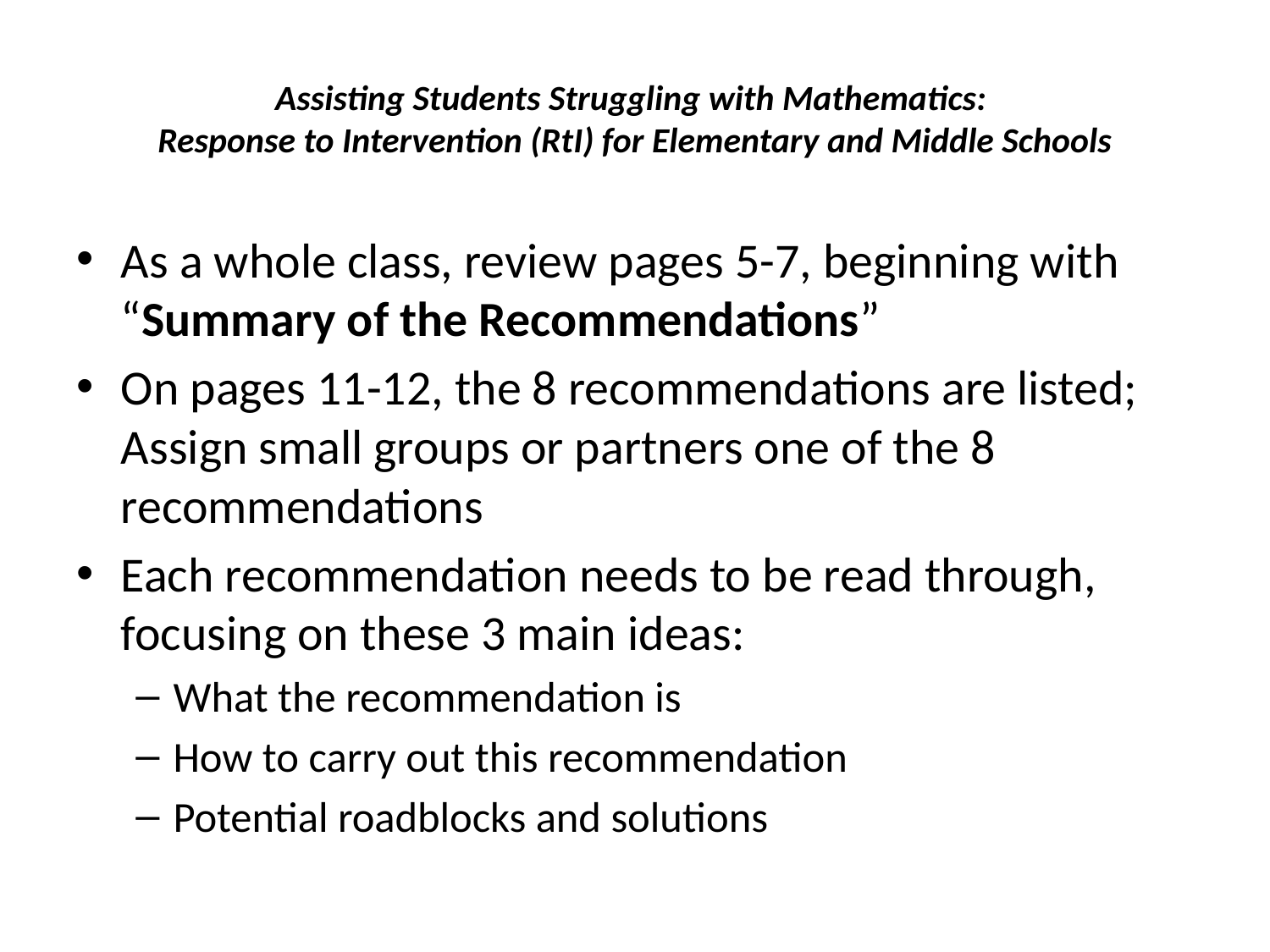

# Assisting Students Struggling with Mathematics: Response to Intervention (RtI) for Elementary and Middle Schools
As a whole class, review pages 5-7, beginning with “Summary of the Recommendations”
On pages 11-12, the 8 recommendations are listed; Assign small groups or partners one of the 8 recommendations
Each recommendation needs to be read through, focusing on these 3 main ideas:
What the recommendation is
How to carry out this recommendation
Potential roadblocks and solutions